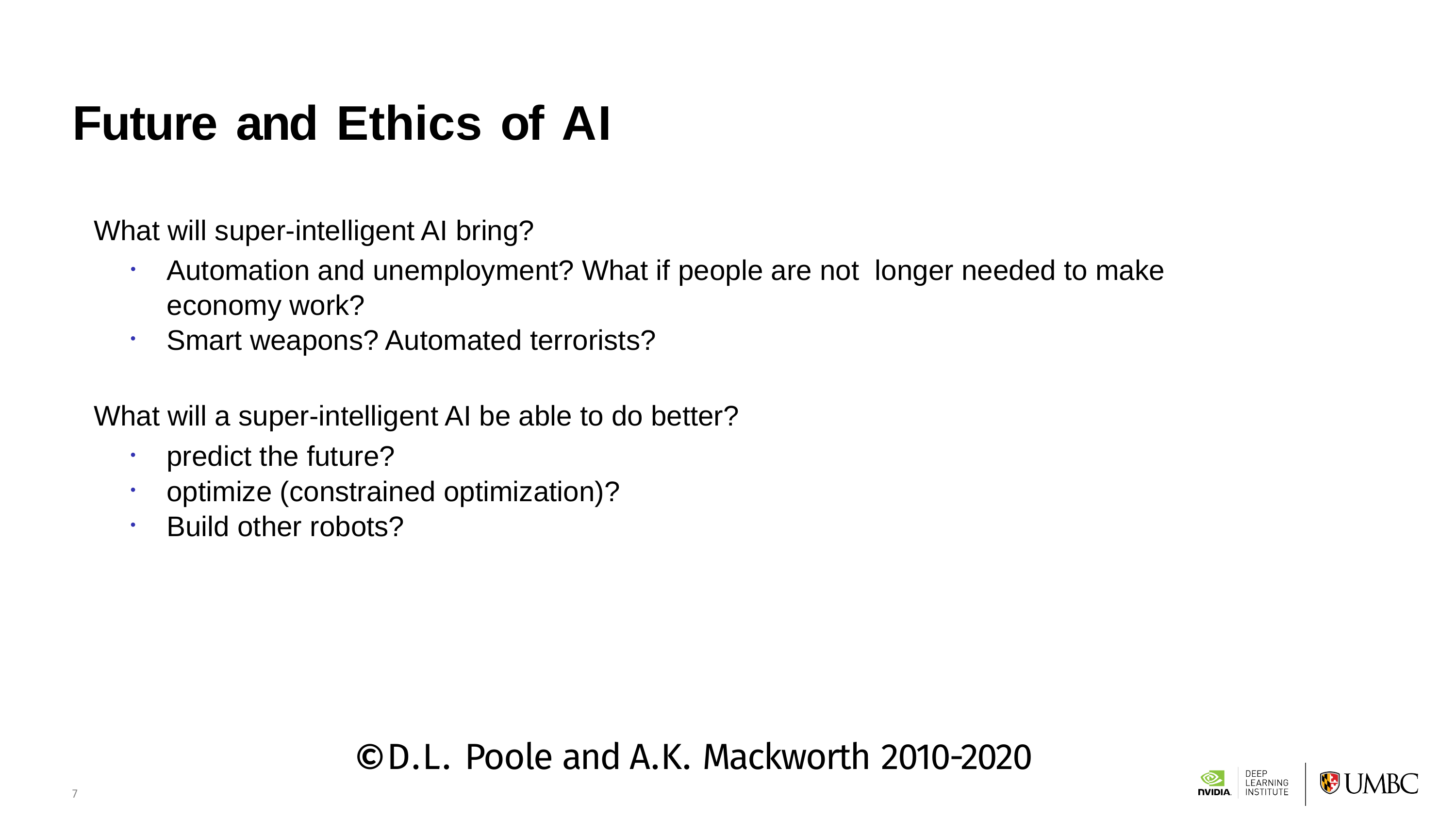

# Future and Ethics of AI
What will super-intelligent AI bring?
Automation and unemployment? What if people are not  longer needed to make economy work?
Smart weapons? Automated terrorists?

What will a super-intelligent AI be able to do better?
predict the future?
optimize (constrained optimization)?
Build other robots?

©D.L. Poole and A.K. Mackworth 2010-2020